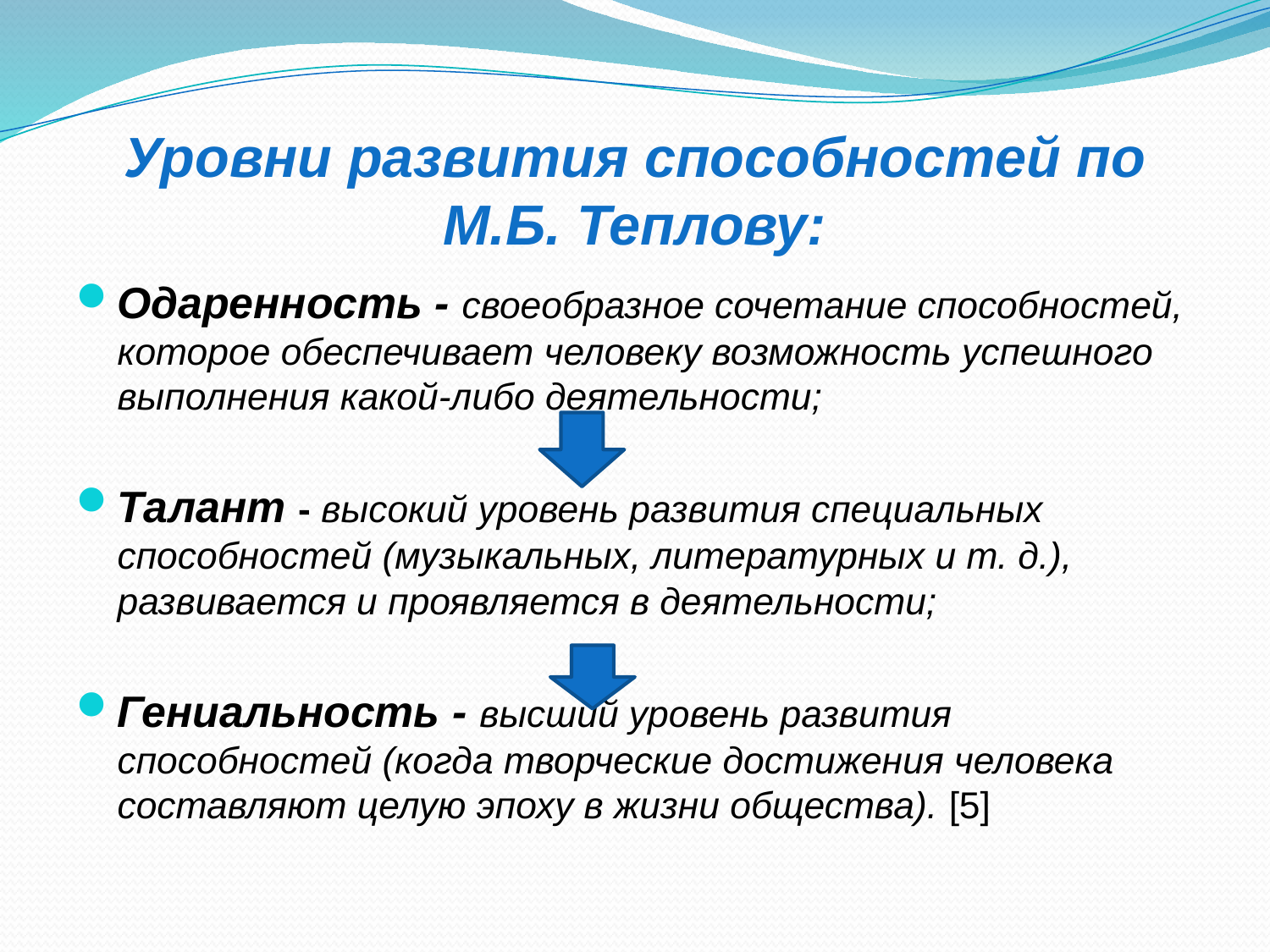

Уровни развития способностей по М.Б. Теплову:
Одаренность - своеобразное сочетание способностей, которое обеспечивает человеку возможность успешного выполнения какой-либо деятельности;

Талант - высокий уровень развития специальных способностей (музыкальных, литературных и т. д.), развивается и проявляется в деятельности;

Гениальность - высший уровень развития способностей (когда творческие достижения человека составляют целую эпоху в жизни общества). [5]